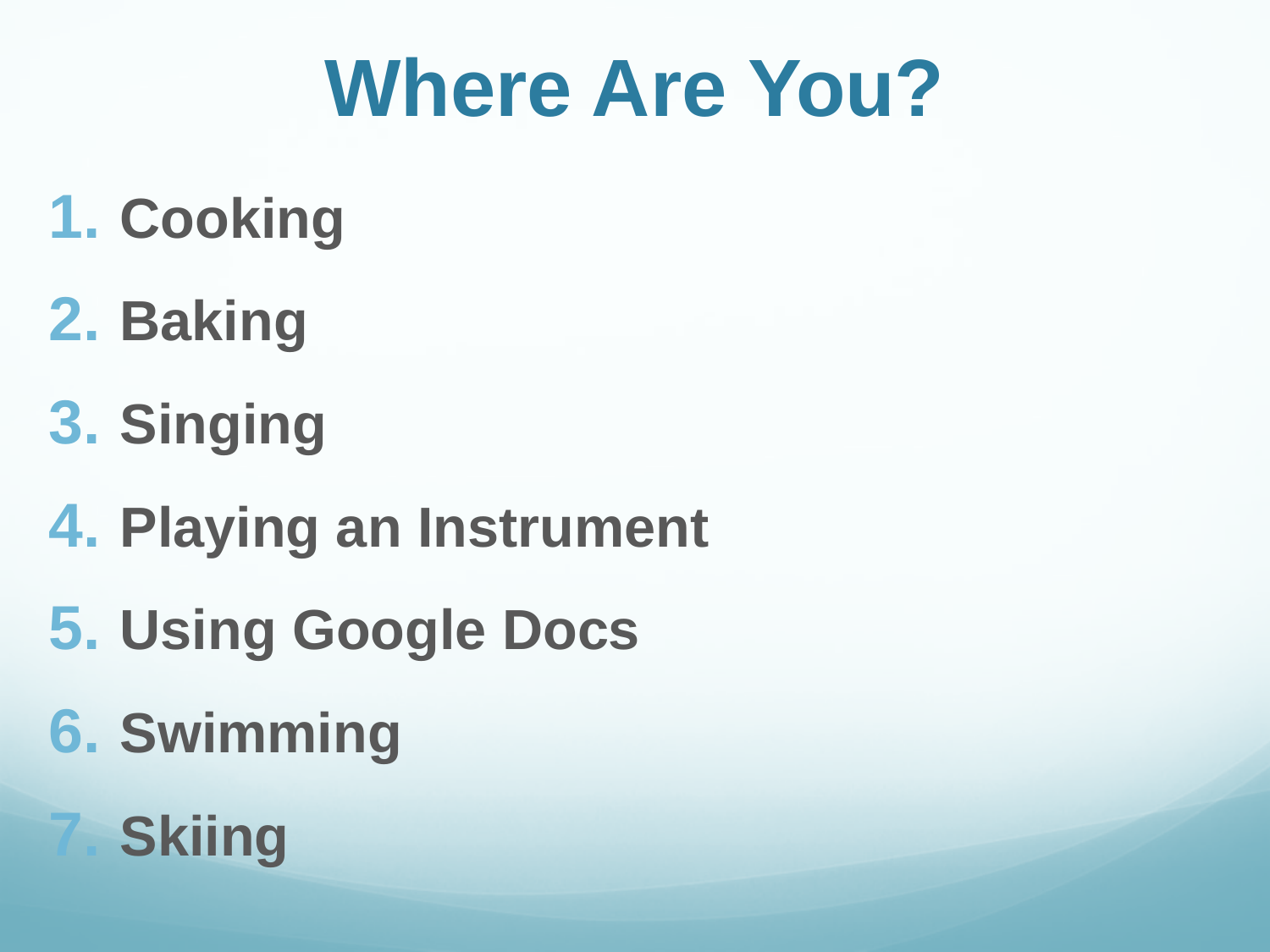

# Where Are You?
Cooking
Baking
Singing
Playing an Instrument
Using Google Docs
Swimming
Skiing